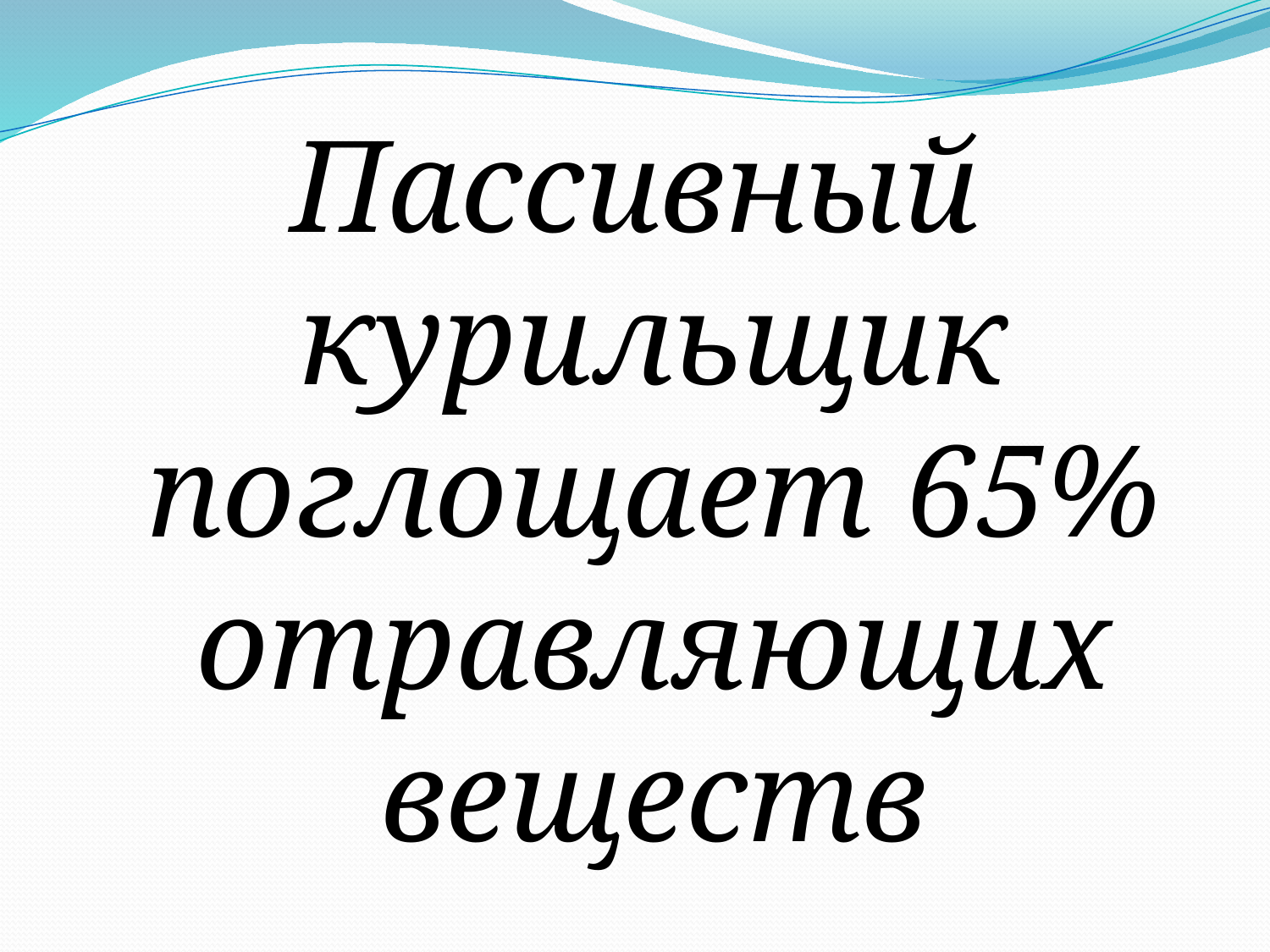

#
Пассивный курильщик поглощает 65% отравляющих веществ